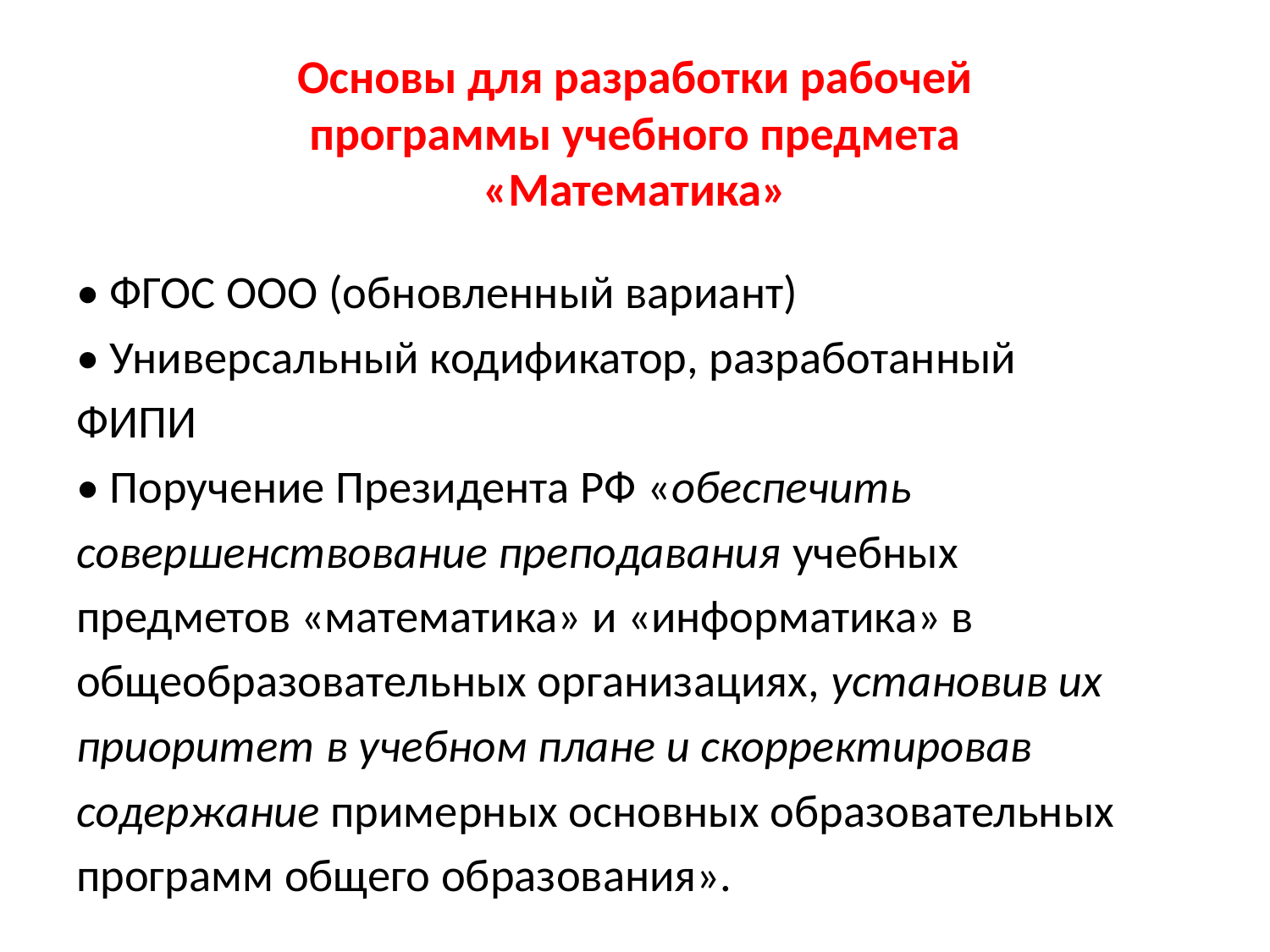

# Основы для разработки рабочей программы учебного предмета «Математика»
• ФГОС ООО (обновленный вариант)
• Универсальный кодификатор, разработанный
ФИПИ
• Поручение Президента РФ «обеспечить
совершенствование преподавания учебных
предметов «математика» и «информатика» в
общеобразовательных организациях, установив их
приоритет в учебном плане и скорректировав
содержание примерных основных образовательных
программ общего образования».